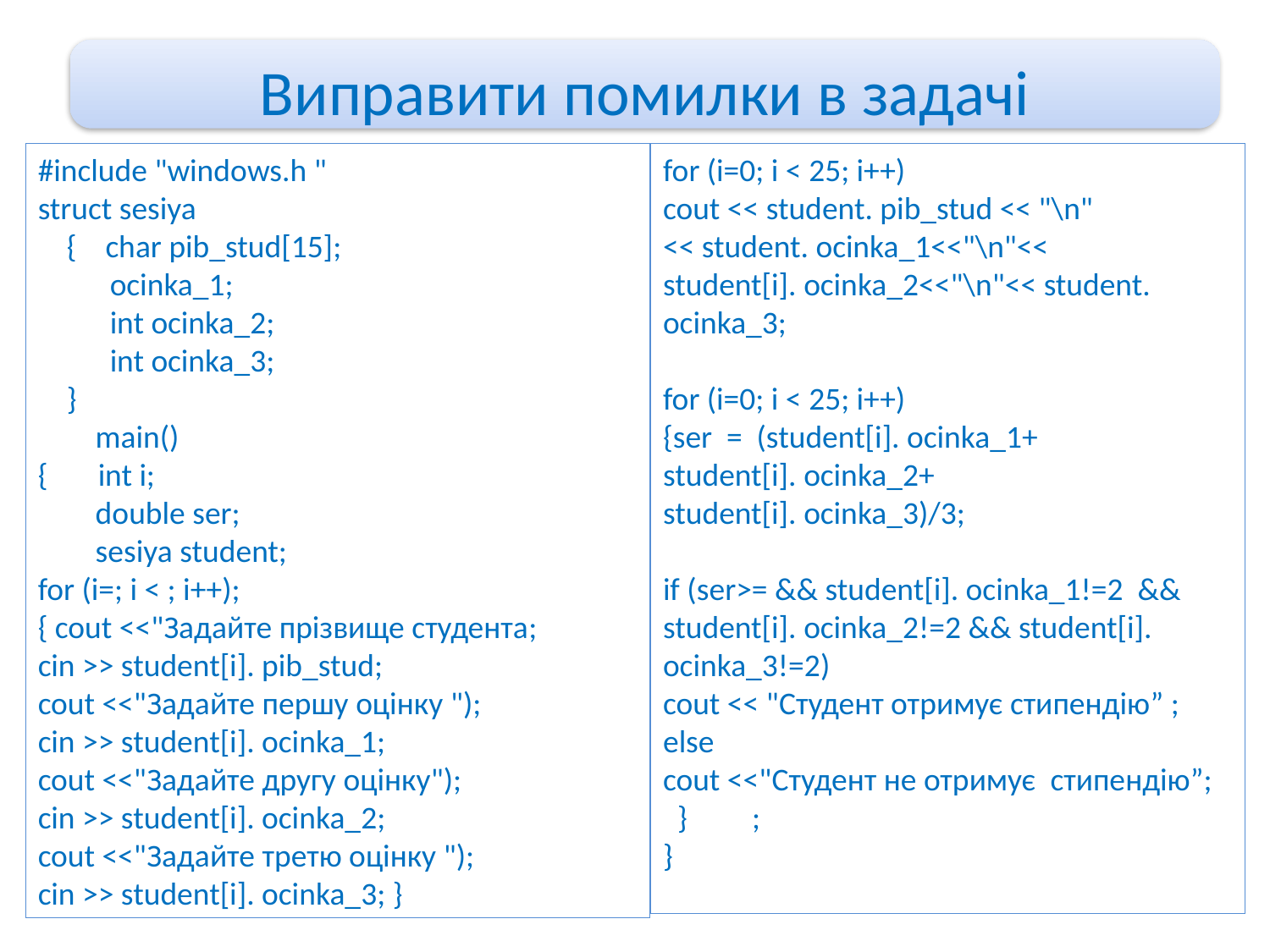

#
Виправити помилки в задачі

#include "windows.h "
struct sesiya
    {    char pib_stud[15];
          ocinka_1;
          int ocinka_2;
          int ocinka_3;
    }
        main()
{       int i;
        double ser;
        sesiya student;
for (i=; i < ; i++);
{ cout <<"Задайте прізвище студента;
cin >> student[i]. pib_stud;
cout <<"Задайте першу оцінку ");
cin >> student[i]. ocinka_1;
cout <<"Задайте другу оцінку");
cin >> student[i]. ocinka_2;
cout <<"Задайте третю оцінку ");
cin >> student[i]. ocinka_3; }
for (i=0; i < 25; i++)
cout << student. pib_stud << "\n"
<< student. ocinka_1<<"\n"<<
student[i]. ocinka_2<<"\n"<< student. ocinka_3;

for (i=0; i < 25; i++)
{ser  =  (student[i]. ocinka_1+
student[i]. ocinka_2+
student[i]. ocinka_3)/3;

if (ser>= && student[i]. ocinka_1!=2  && student[i]. ocinka_2!=2 && student[i]. ocinka_3!=2)
cout << "Студент отримує стипендію” ;
else
cout <<"Студент не отримує  стипендію”;
  }         ;
}